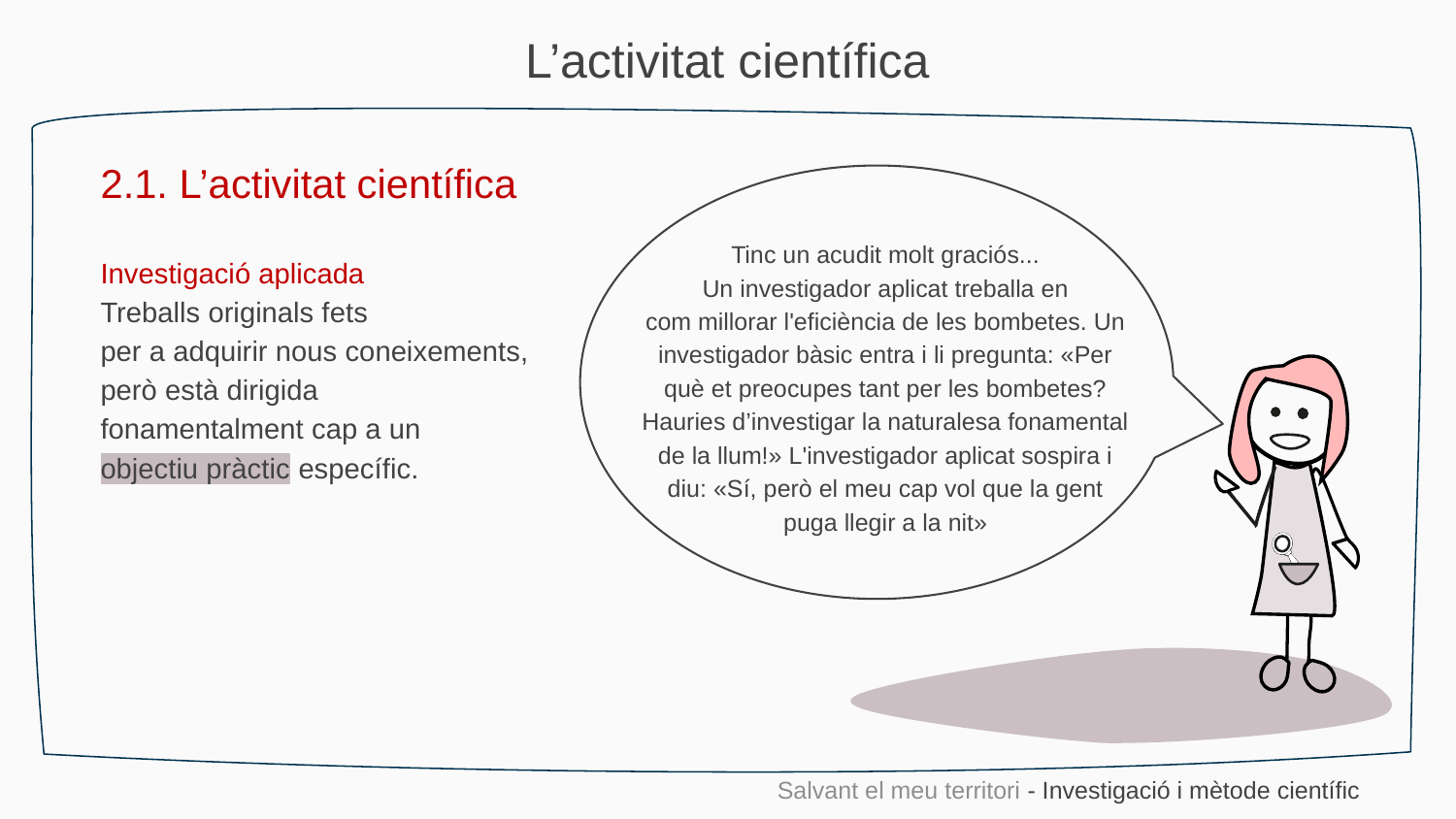

L’activitat científica

2.1. L’activitat científica

Tinc un acudit molt graciós...
Un investigador aplicat treballa en
com millorar l'eficiència de les bombetes. Un investigador bàsic entra i li pregunta: «Per què et preocupes tant per les bombetes? Hauries d’investigar la naturalesa fonamental de la llum!» L'investigador aplicat sospira i diu: «Sí, però el meu cap vol que la gent puga llegir a la nit»

Investigació aplicada
Treballs originals fets
per a adquirir nous coneixements,
però està dirigida
fonamentalment cap a un
objectiu pràctic específic.

Salvant el meu territori - Investigació i mètode científic